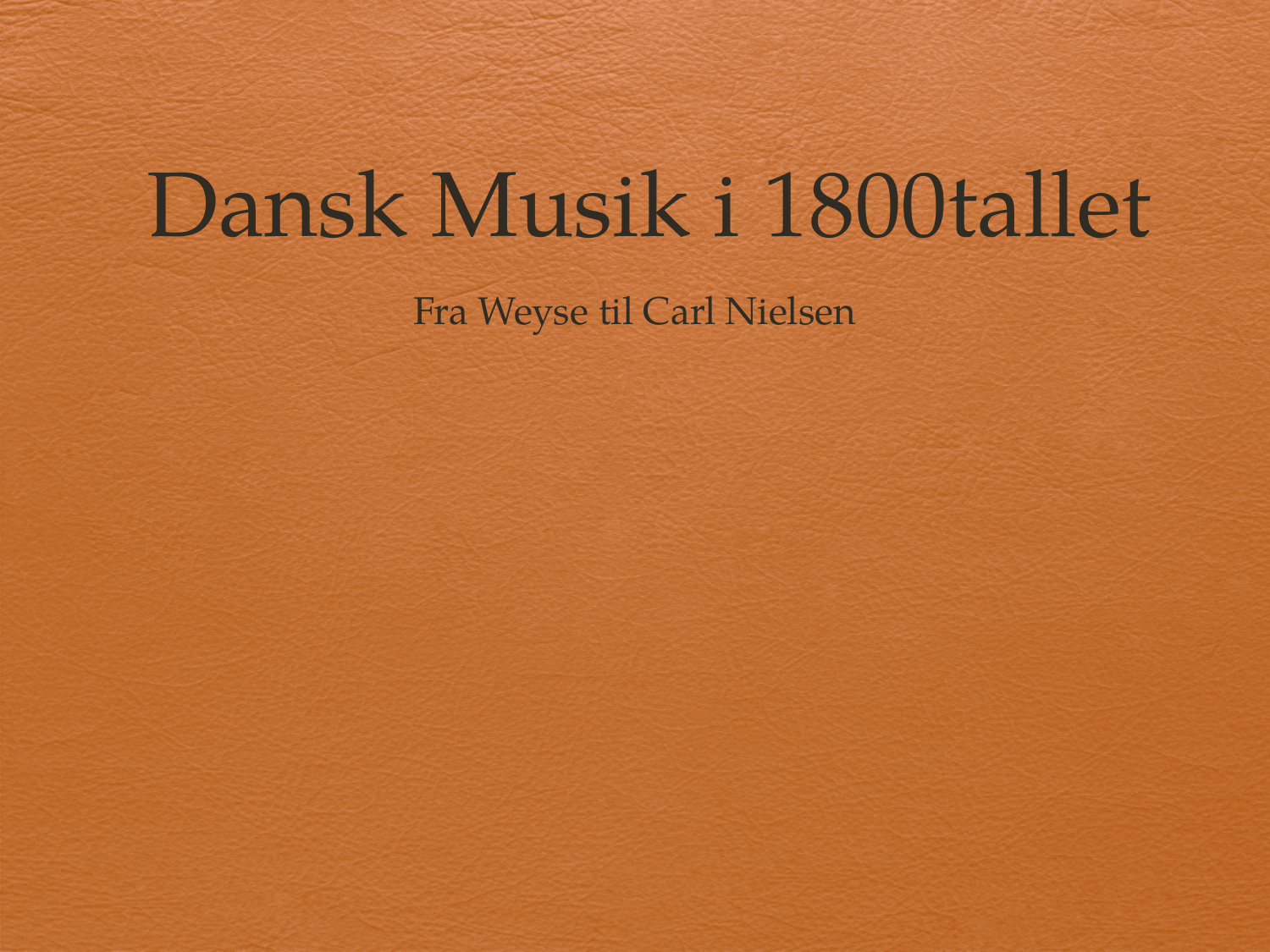

# Dansk Musik i 1800tallet
Fra Weyse til Carl Nielsen